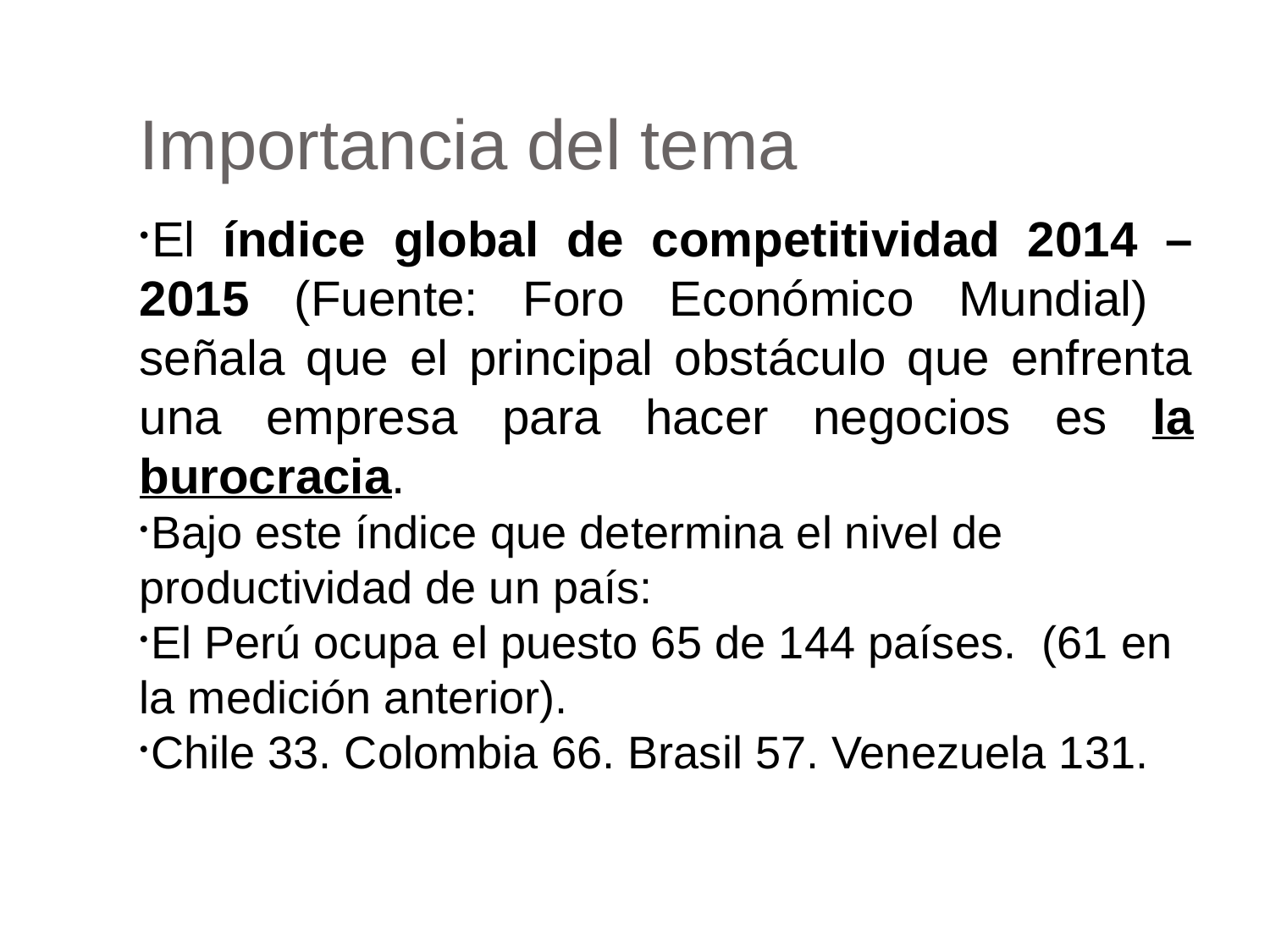

Importancia del tema
El índice global de competitividad 2014 – 2015 (Fuente: Foro Económico Mundial)  señala que el principal obstáculo que enfrenta una empresa para hacer negocios es la burocracia.
Bajo este índice que determina el nivel de productividad de un país:
El Perú ocupa el puesto 65 de 144 países.  (61 en la medición anterior).
Chile 33. Colombia 66. Brasil 57. Venezuela 131.